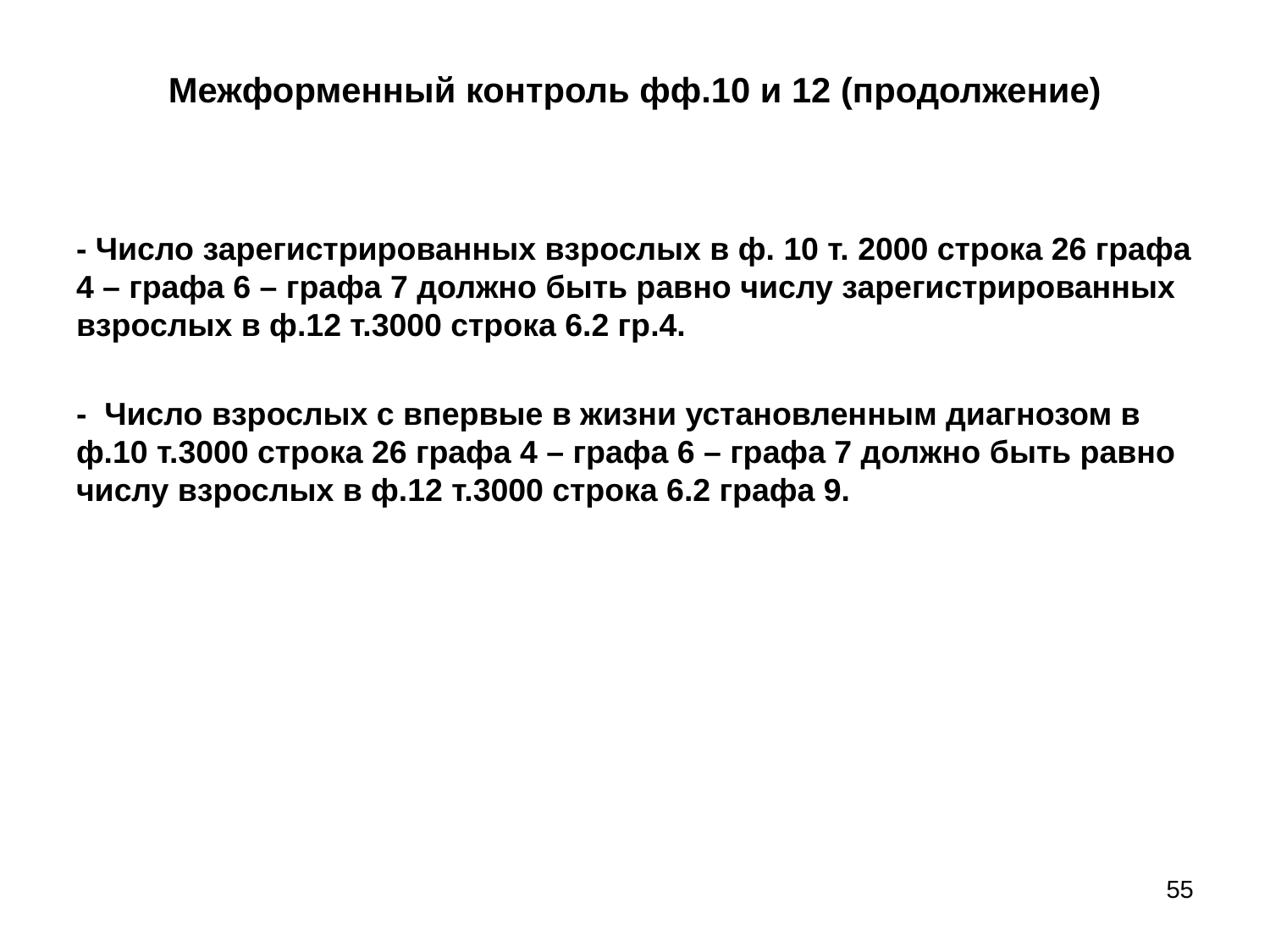

# Межформенный контроль фф.10 и 12 (продолжение)
- Число зарегистрированных взрослых в ф. 10 т. 2000 строка 26 графа 4 – графа 6 – графа 7 должно быть равно числу зарегистрированных взрослых в ф.12 т.3000 строка 6.2 гр.4.

-  Число взрослых с впервые в жизни установленным диагнозом в ф.10 т.3000 строка 26 графа 4 – графа 6 – графа 7 должно быть равно числу взрослых в ф.12 т.3000 строка 6.2 графа 9.

55